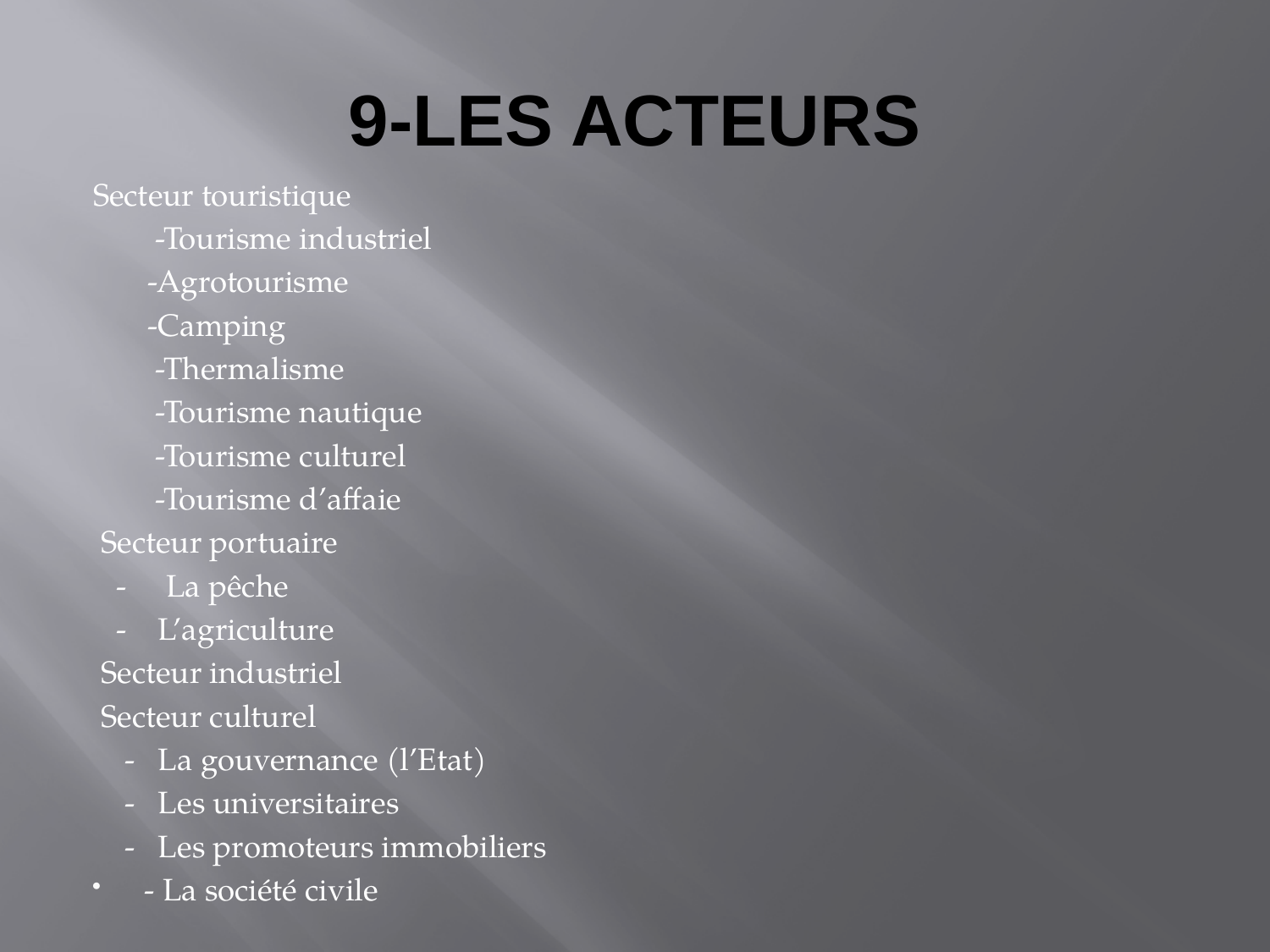

# 9-LES ACTEURS
Secteur touristique
        -Tourisme industriel
       -Agrotourisme
       -Camping
        -Thermalisme
        -Tourisme nautique
        -Tourisme culturel
        -Tourisme d’affaie
 Secteur portuaire
   -     La pêche
   -    L’agriculture
 Secteur industriel
 Secteur culturel
    -   La gouvernance (l’Etat)
    -   Les universitaires
    -   Les promoteurs immobiliers
- La société civile